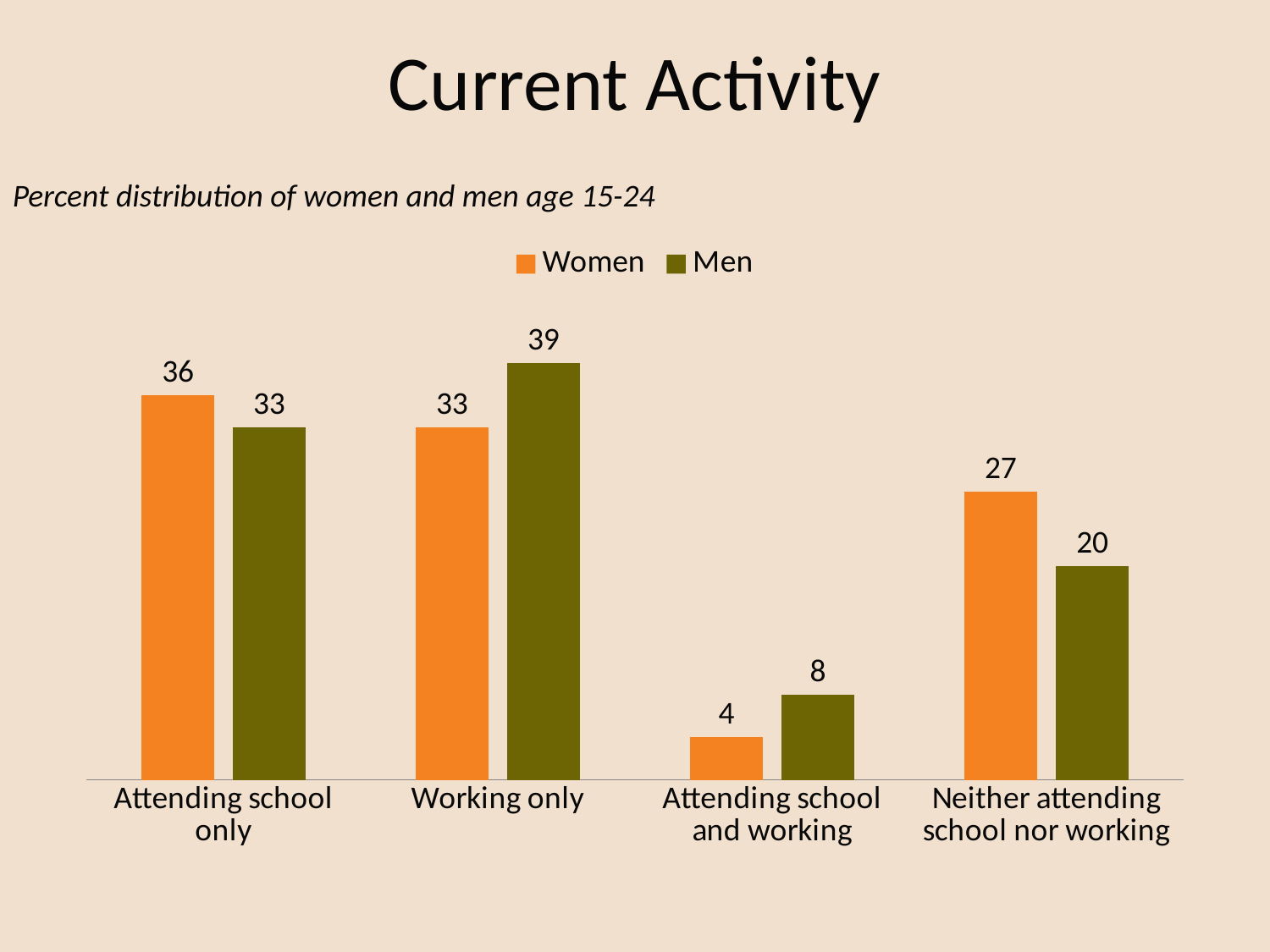

# Current Activity
Percent distribution of women and men age 15-24

### Chart

| Category | Women | Men |
|---|---|---|
| Attending school only | 36.0 | 33.0 |
| Working only | 33.0 | 39.0 |
| Attending school and working | 4.0 | 8.0 |
| Neither attending school nor working | 27.0 | 20.0 |